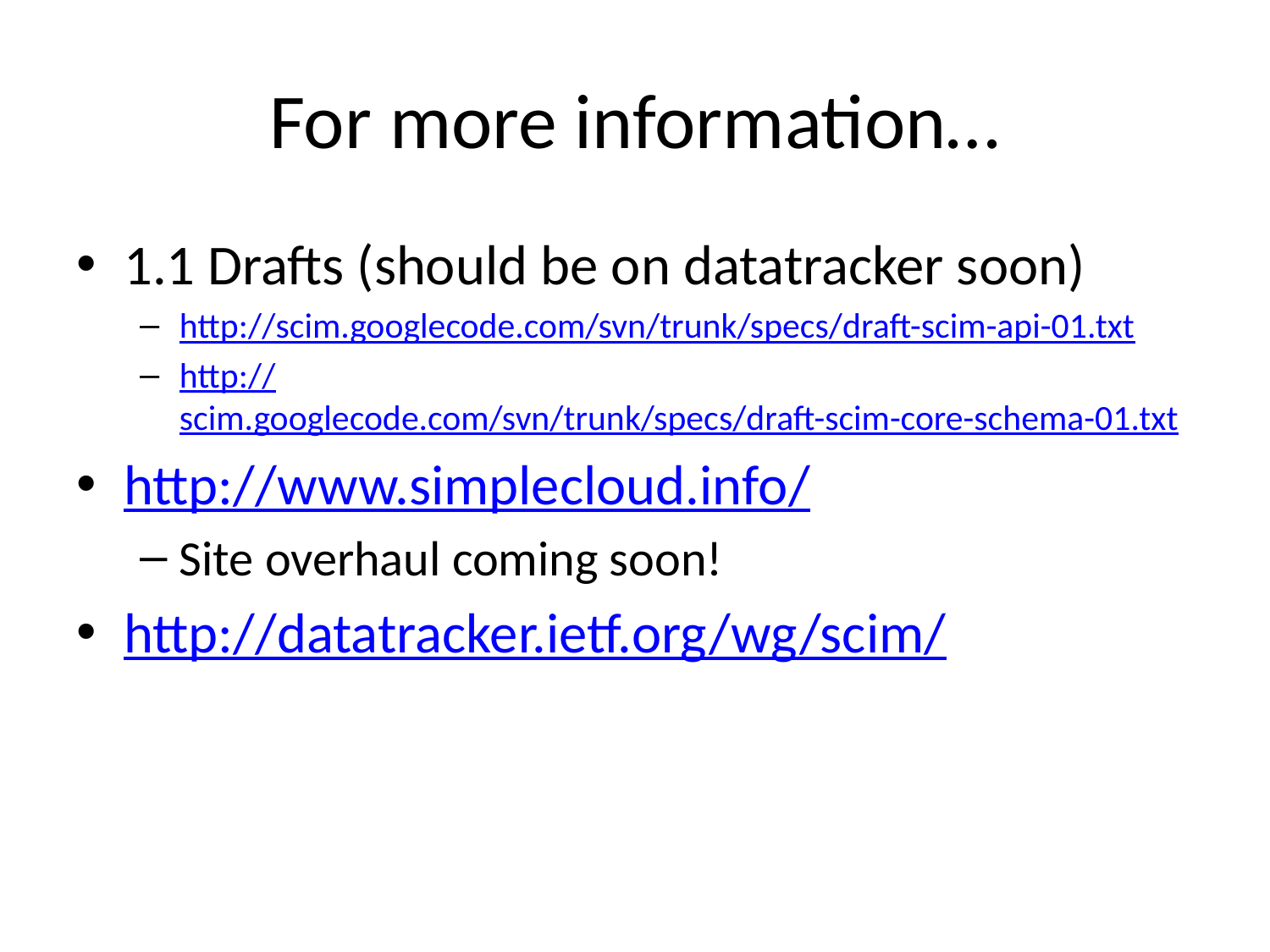

# For more information…
1.1 Drafts (should be on datatracker soon)
http://scim.googlecode.com/svn/trunk/specs/draft-scim-api-01.txt
http://scim.googlecode.com/svn/trunk/specs/draft-scim-core-schema-01.txt
http://www.simplecloud.info/
Site overhaul coming soon!
http://datatracker.ietf.org/wg/scim/